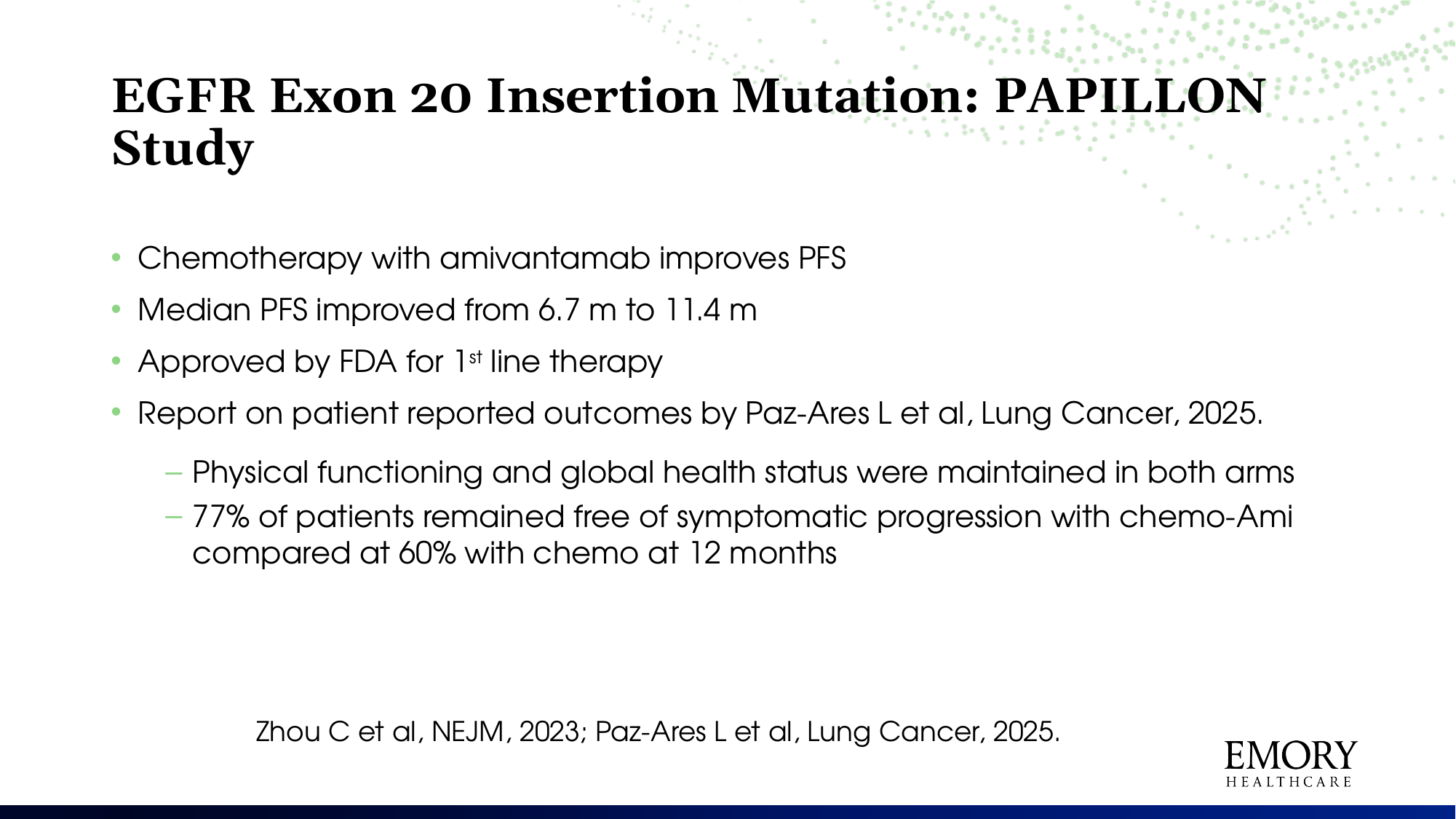

# EGFR Exon 20 Insertion Mutation: PAPILLON Study
Chemotherapy with amivantamab improves PFS
Median PFS improved from 6.7 m to 11.4 m
Approved by FDA for 1st line therapy
Report on patient reported outcomes by Paz-Ares L et al, Lung Cancer, 2025.
Physical functioning and global health status were maintained in both arms
77% of patients remained free of symptomatic progression with chemo-Ami compared at 60% with chemo at 12 months
Zhou C et al, NEJM, 2023; Paz-Ares L et al, Lung Cancer, 2025.